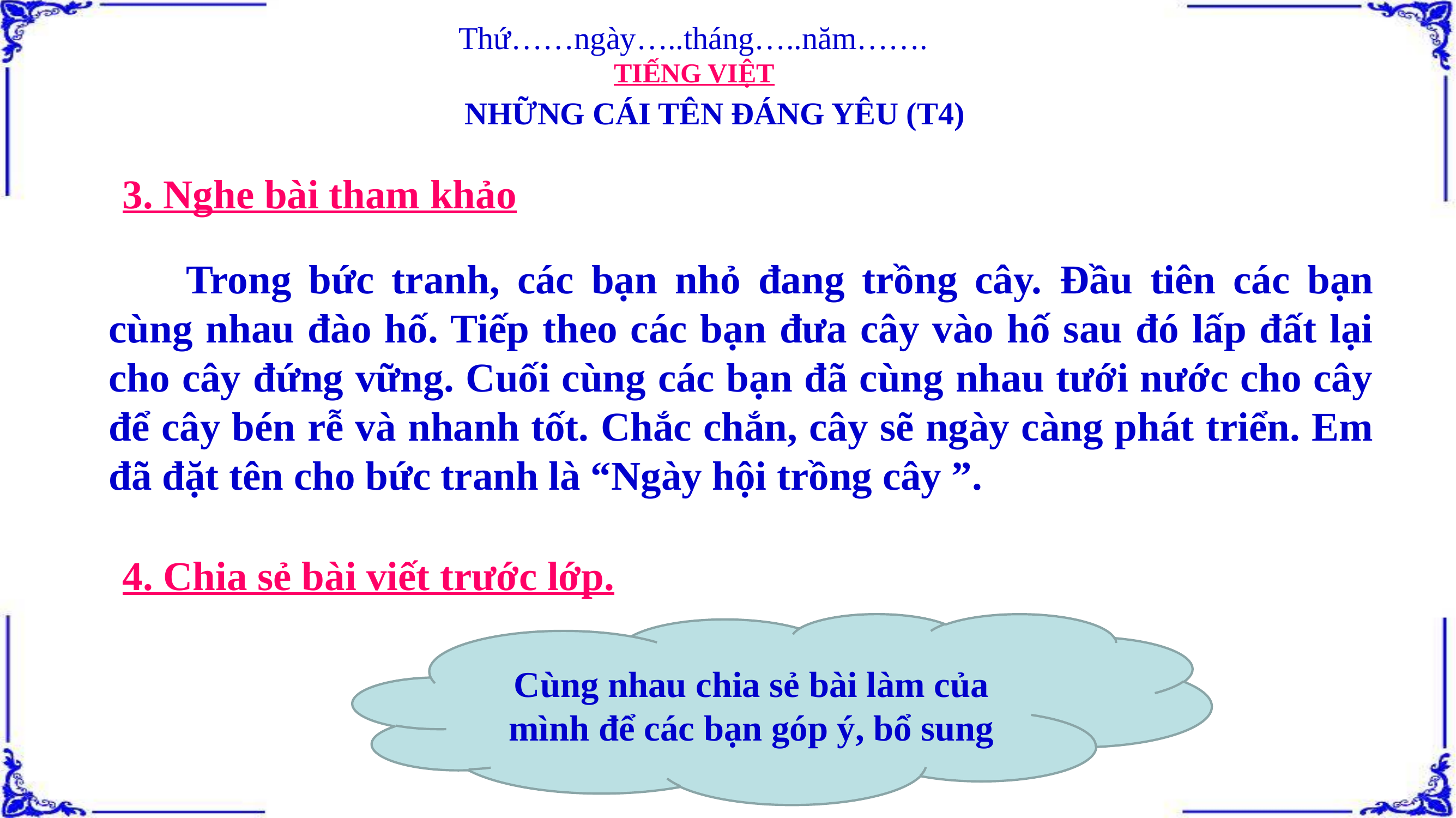

Thứ……ngày…..tháng…..năm…….
TIẾNG VIỆT
NHỮNG CÁI TÊN ĐÁNG YÊU (T4)
3. Nghe bài tham khảo
Trong bức tranh, các bạn nhỏ đang trồng cây. Đầu tiên các bạn cùng nhau đào hố. Tiếp theo các bạn đưa cây vào hố sau đó lấp đất lại cho cây đứng vững. Cuối cùng các bạn đã cùng nhau tưới nước cho cây để cây bén rễ và nhanh tốt. Chắc chắn, cây sẽ ngày càng phát triển. Em đã đặt tên cho bức tranh là “Ngày hội trồng cây ”.
4. Chia sẻ bài viết trước lớp.
Cùng nhau chia sẻ bài làm của mình để các bạn góp ý, bổ sung